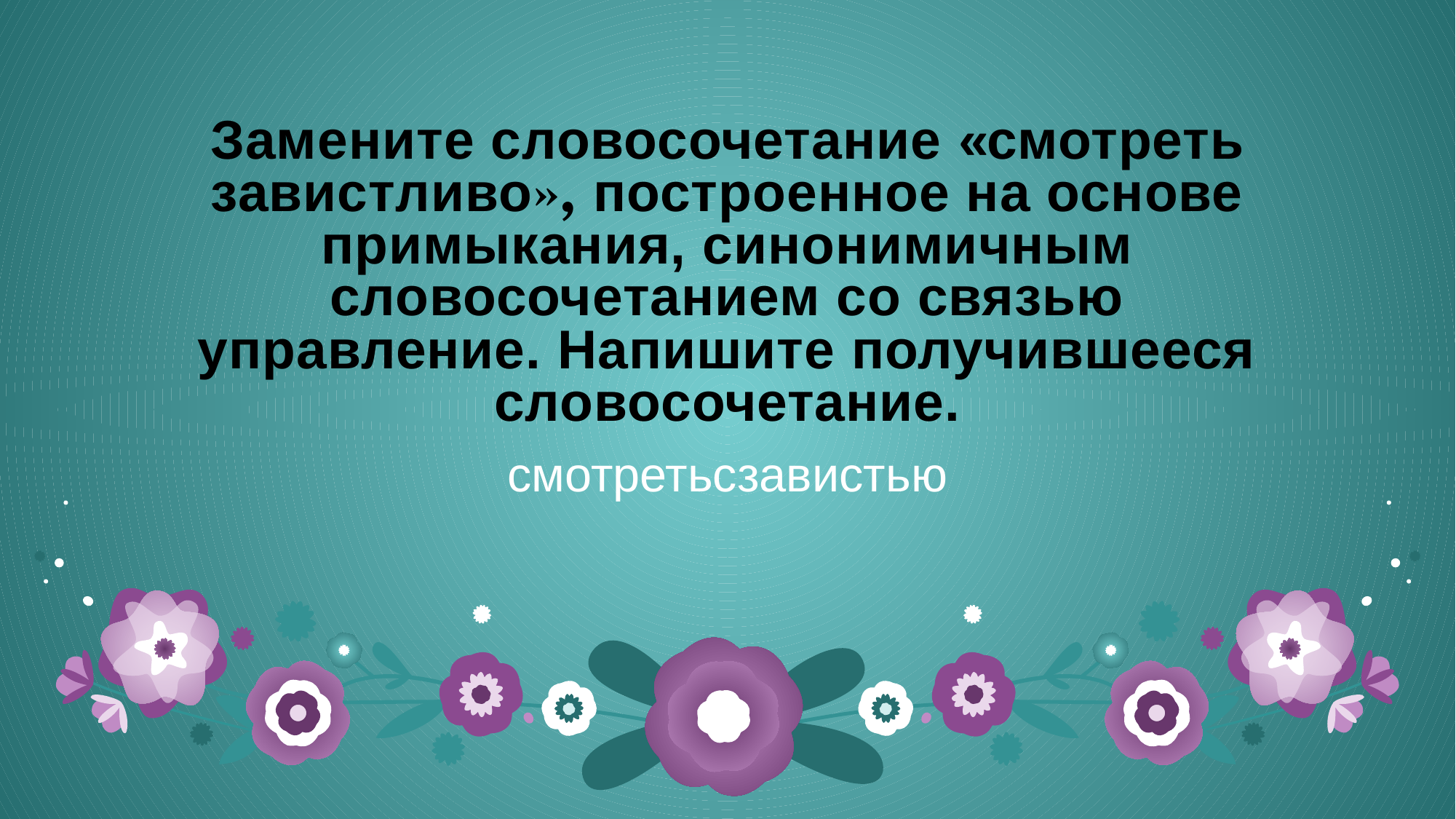

# Замените словосочетание «смотреть завистливо», построенное на основе примыкания, синонимичным словосочетанием со связью управление. Напишите получившееся словосочетание.
смотретьсзавистью